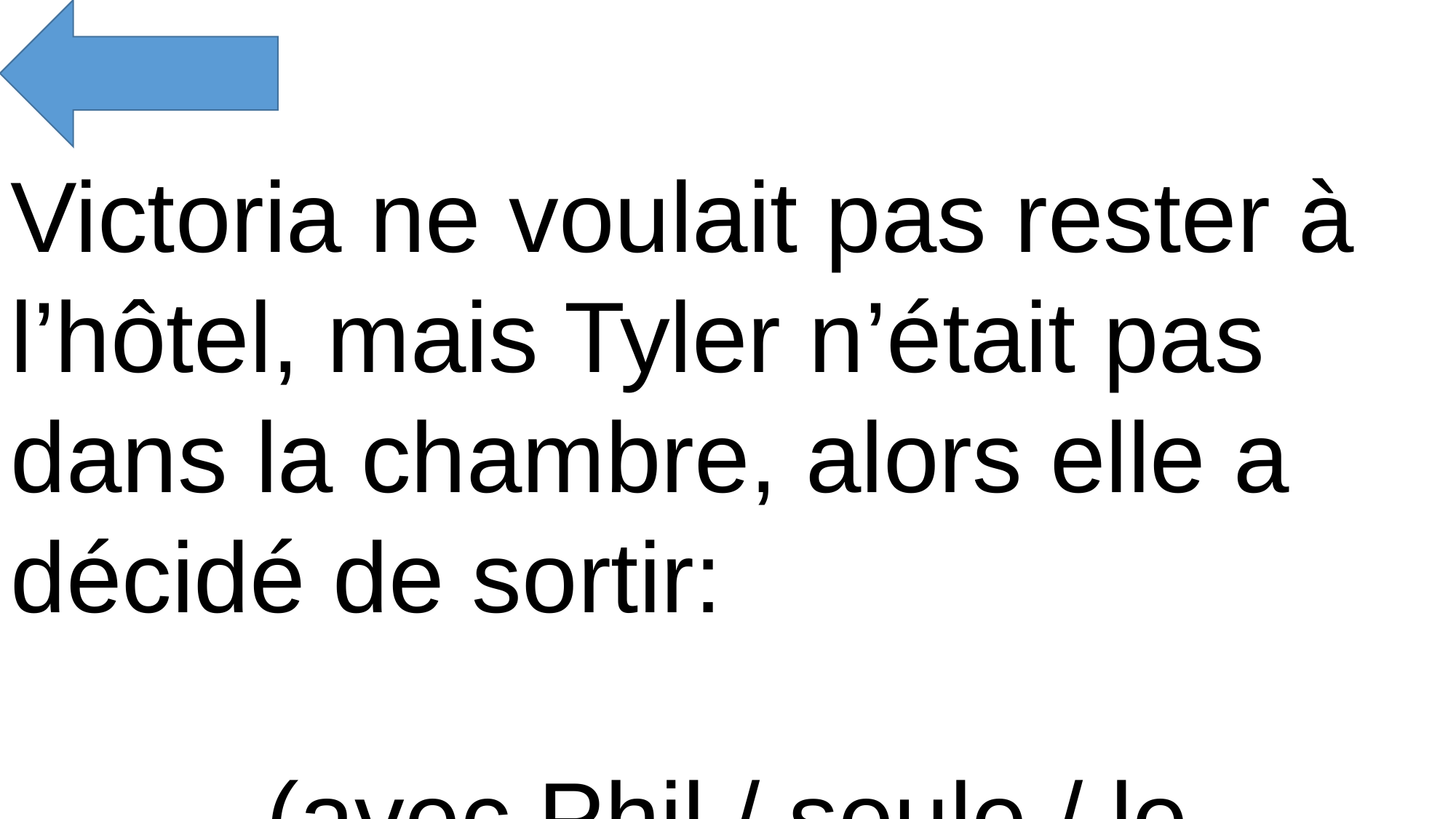

Victoria ne voulait pas rester à l’hôtel, mais Tyler n’était pas dans la chambre, alors elle a décidé de sortir:

(avec Phil / seule / le lendemain)